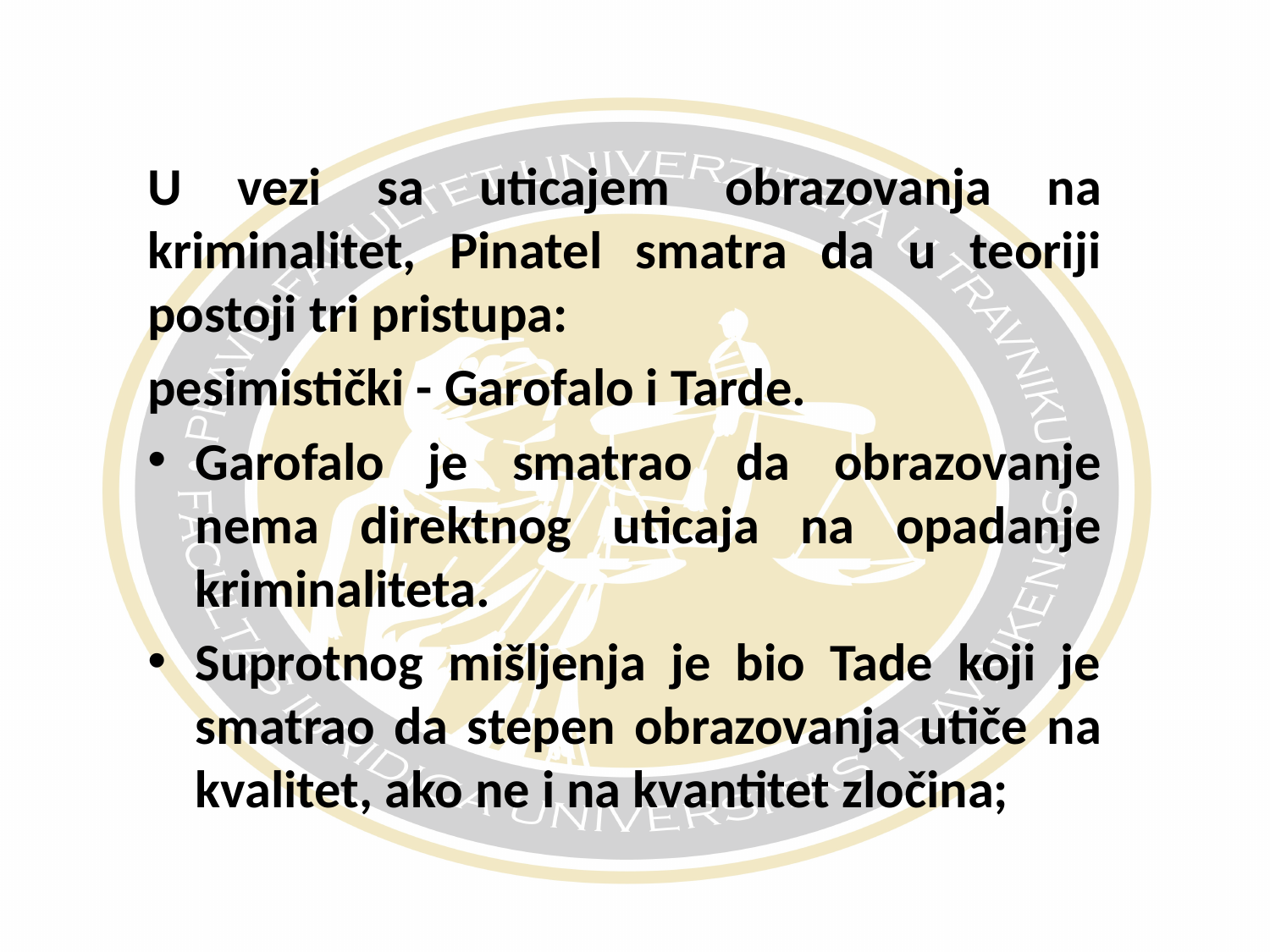

#
U vezi sa uticajem obrazovanja na kriminalitet, Pinatel smatra da u teoriji postoji tri pristupa:
pesimistički - Garofalo i Tarde.
Garofalo je smatrao da obrazovanje nema direktnog uticaja na opadanje kriminaliteta.
Suprotnog mišljenja je bio Tade koji je smatrao da stepen obrazovanja utiče na kvalitet, ako ne i na kvantitet zločina;